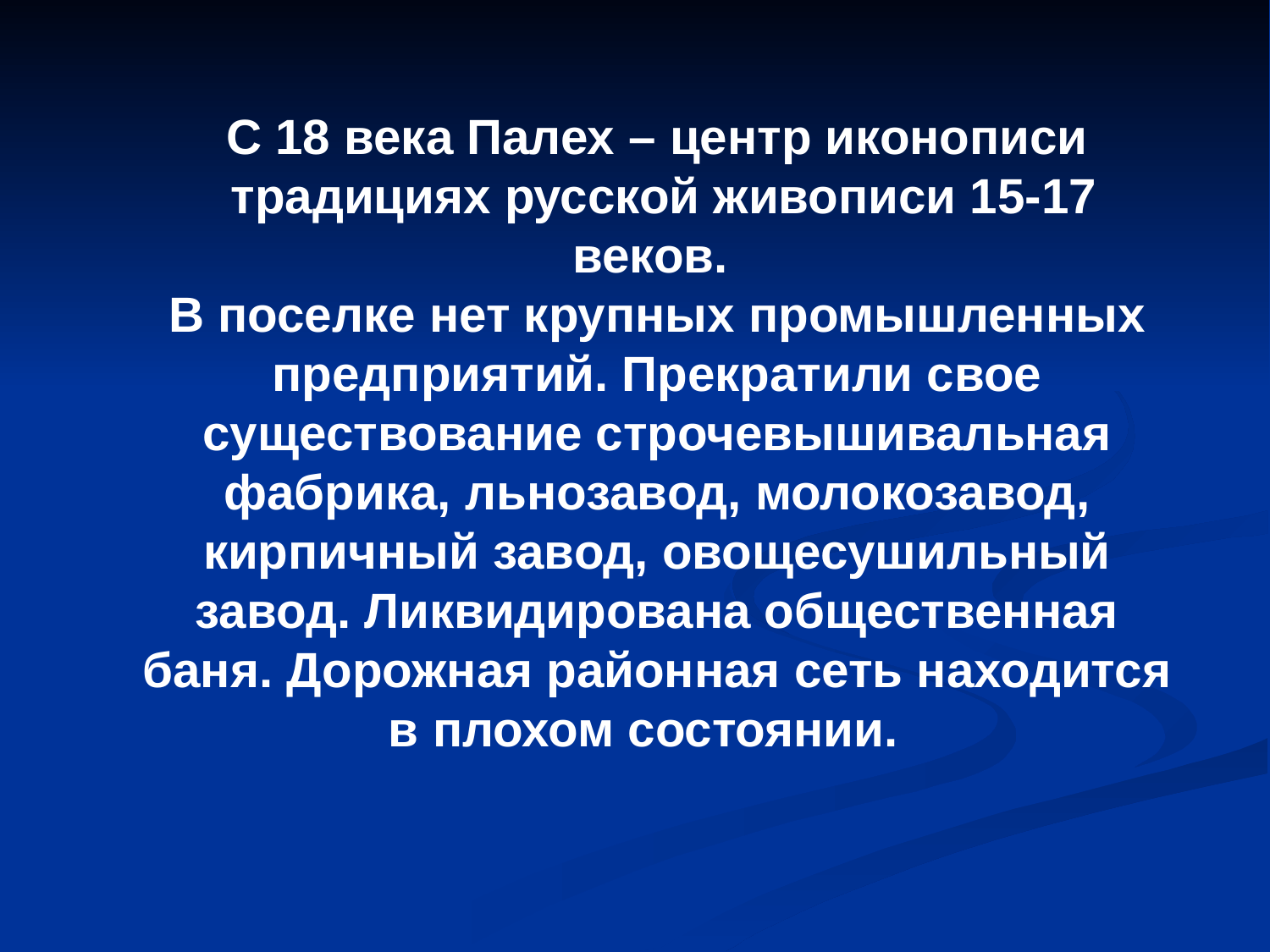

#
С 18 века Палех – центр иконописи
 традициях русской живописи 15-17
веков.
В поселке нет крупных промышленных предприятий. Прекратили свое существование строчевышивальная фабрика, льнозавод, молокозавод, кирпичный завод, овощесушильный завод. Ликвидирована общественная баня. Дорожная районная сеть находится в плохом состоянии.